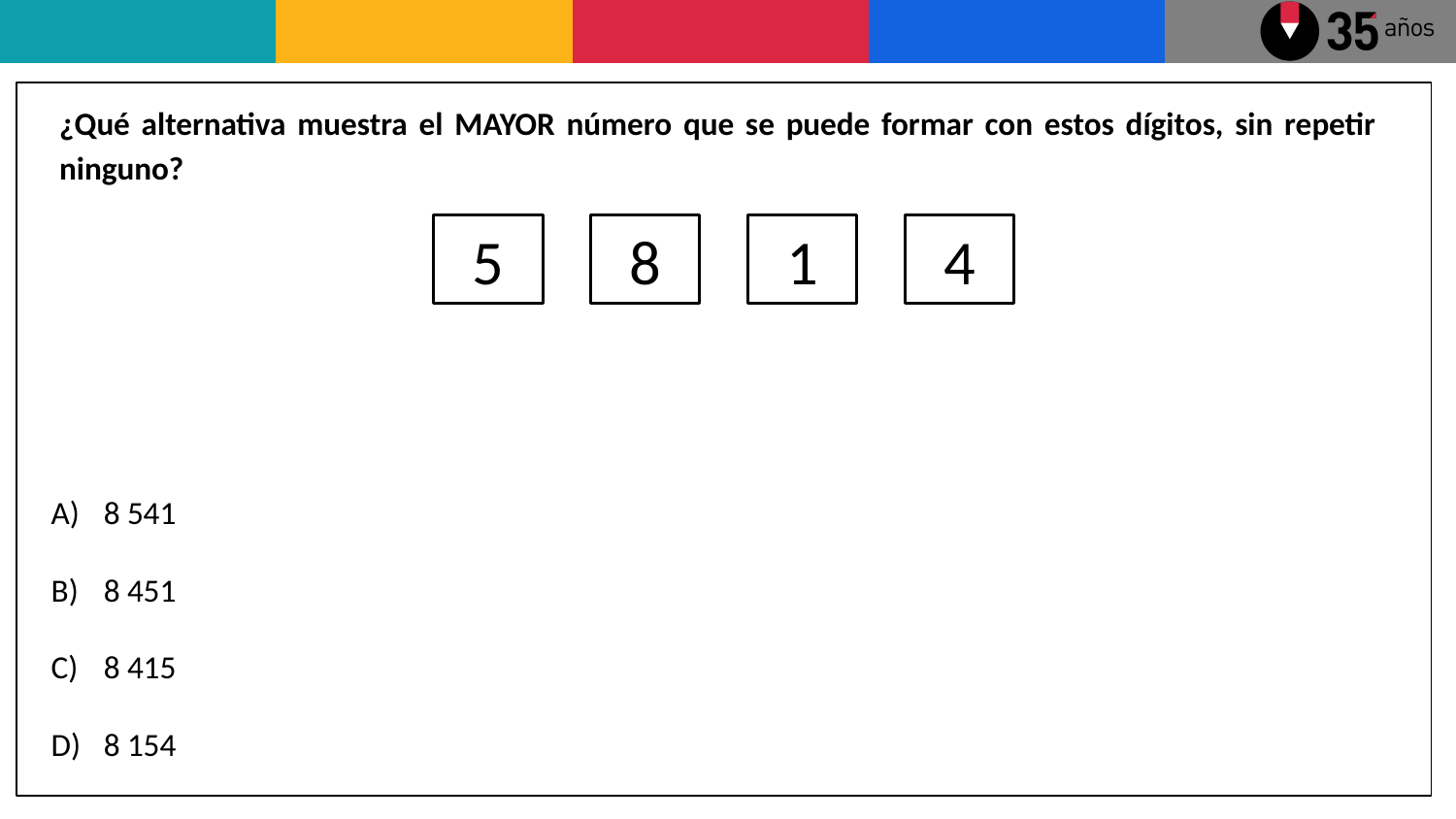

¿Qué alternativa muestra el MAYOR número que se puede formar con estos dígitos, sin repetir ninguno?

8 541
8 451
8 415
8 154

5
8
1
4